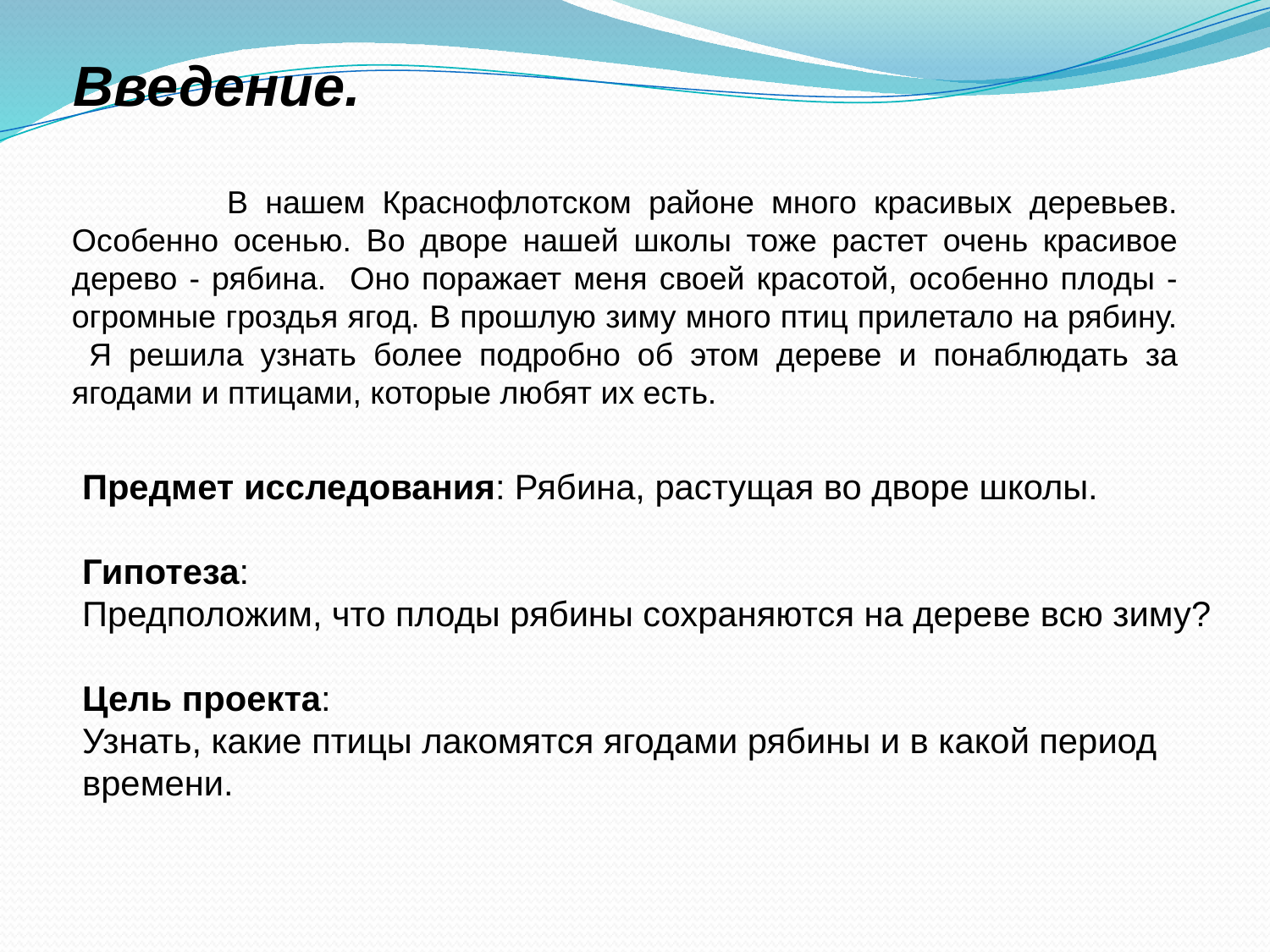

Введение.

         В нашем Краснофлотском районе много красивых деревьев. Особенно осенью. Во дворе нашей школы тоже растет очень красивое дерево - рябина.  Оно поражает меня своей красотой, особенно плоды - огромные гроздья ягод. В прошлую зиму много птиц прилетало на рябину.  Я решила узнать более подробно об этом дереве и понаблюдать за ягодами и птицами, которые любят их есть.

Предмет исследования: Рябина, растущая во дворе школы.

Гипотеза:
Предположим, что плоды рябины сохраняются на дереве всю зиму?

Цель проекта:
Узнать, какие птицы лакомятся ягодами рябины и в какой период
времени.